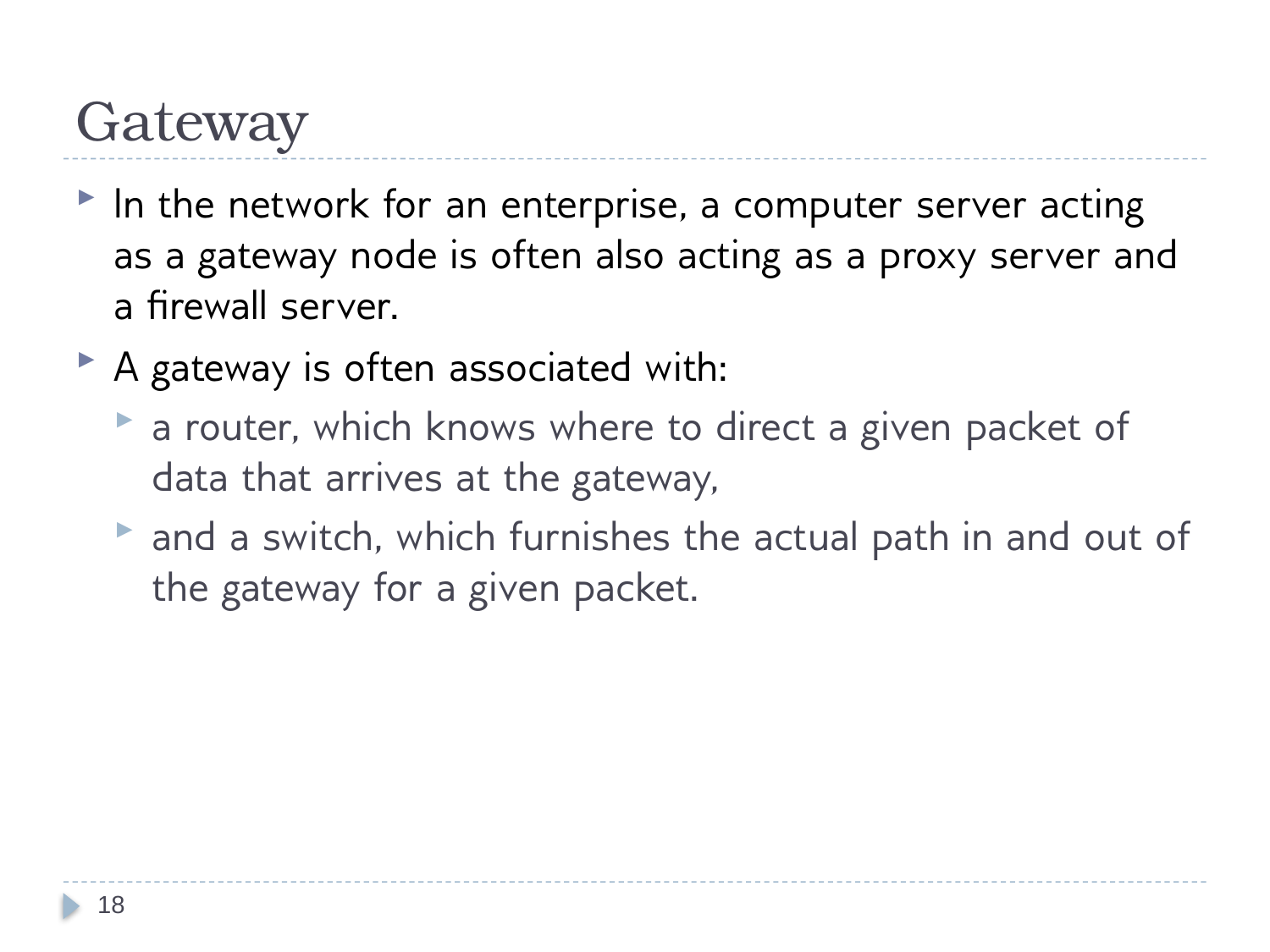

# Gateway
In the network for an enterprise, a computer server acting as a gateway node is often also acting as a proxy server and a firewall server.
A gateway is often associated with:
a router, which knows where to direct a given packet of data that arrives at the gateway,
and a switch, which furnishes the actual path in and out of the gateway for a given packet.
18